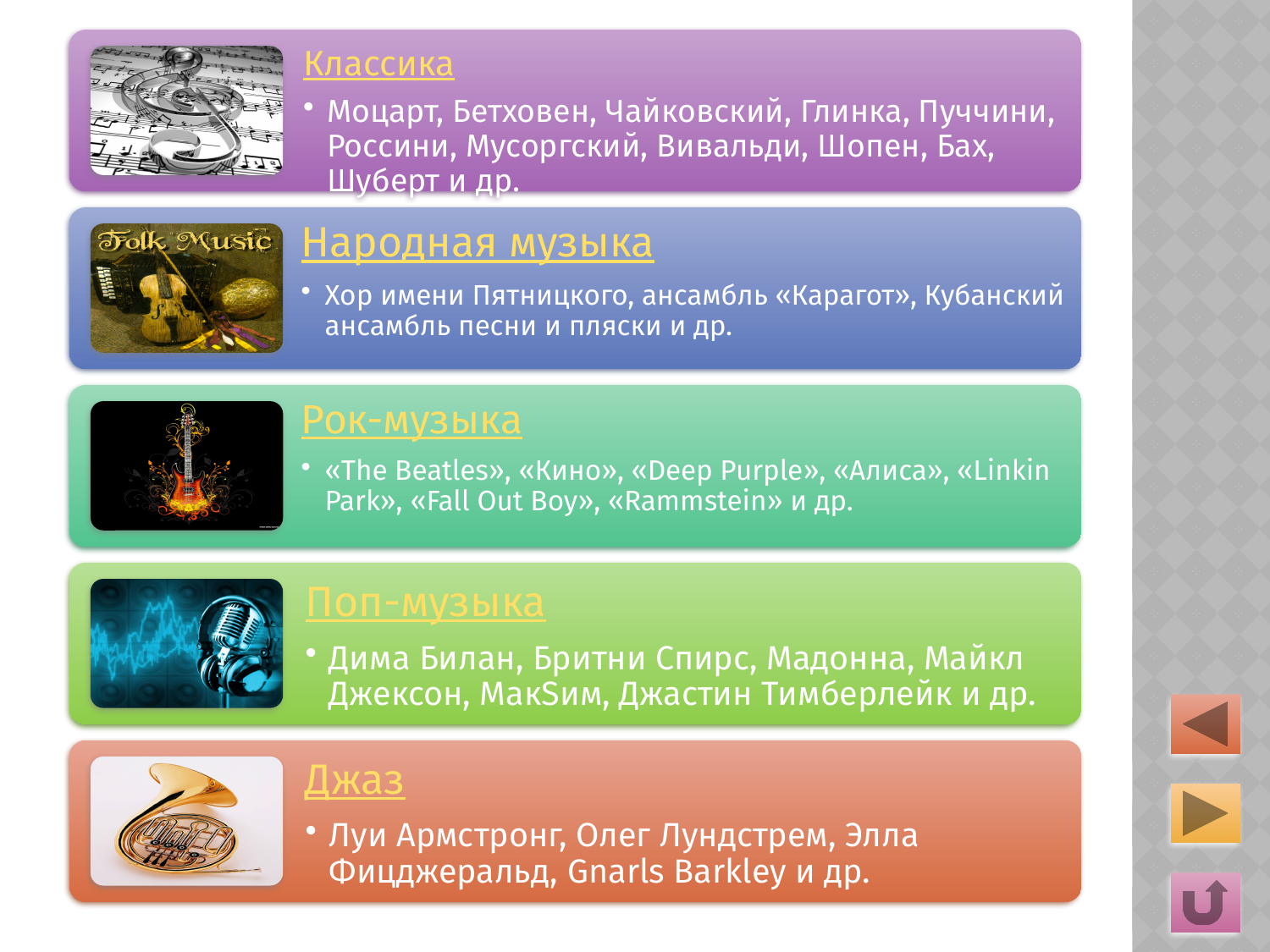

Классика
Моцарт, Бетховен, Чайковский, Глинка, Пуччини, Россини, Мусоргский, Вивальди, Шопен, Бах, Шуберт и др.
Народная музыка
Хор имени Пятницкого, ансамбль «Карагот», Кубанский ансамбль песни и пляски и др.
Рок-музыка
«The Beatles», «Кино», «Deep Purple», «Алиса», «Linkin Park», «Fall Out Boy», «Rammstein» и др.
Поп-музыка
Дима Билан, Бритни Спирс, Мадонна, Майкл Джексон, МакSим, Джастин Тимберлейк и др.
Джаз
Луи Армстронг, Олег Лундстрем, Элла Фицджеральд, Gnarls Barkley и др.